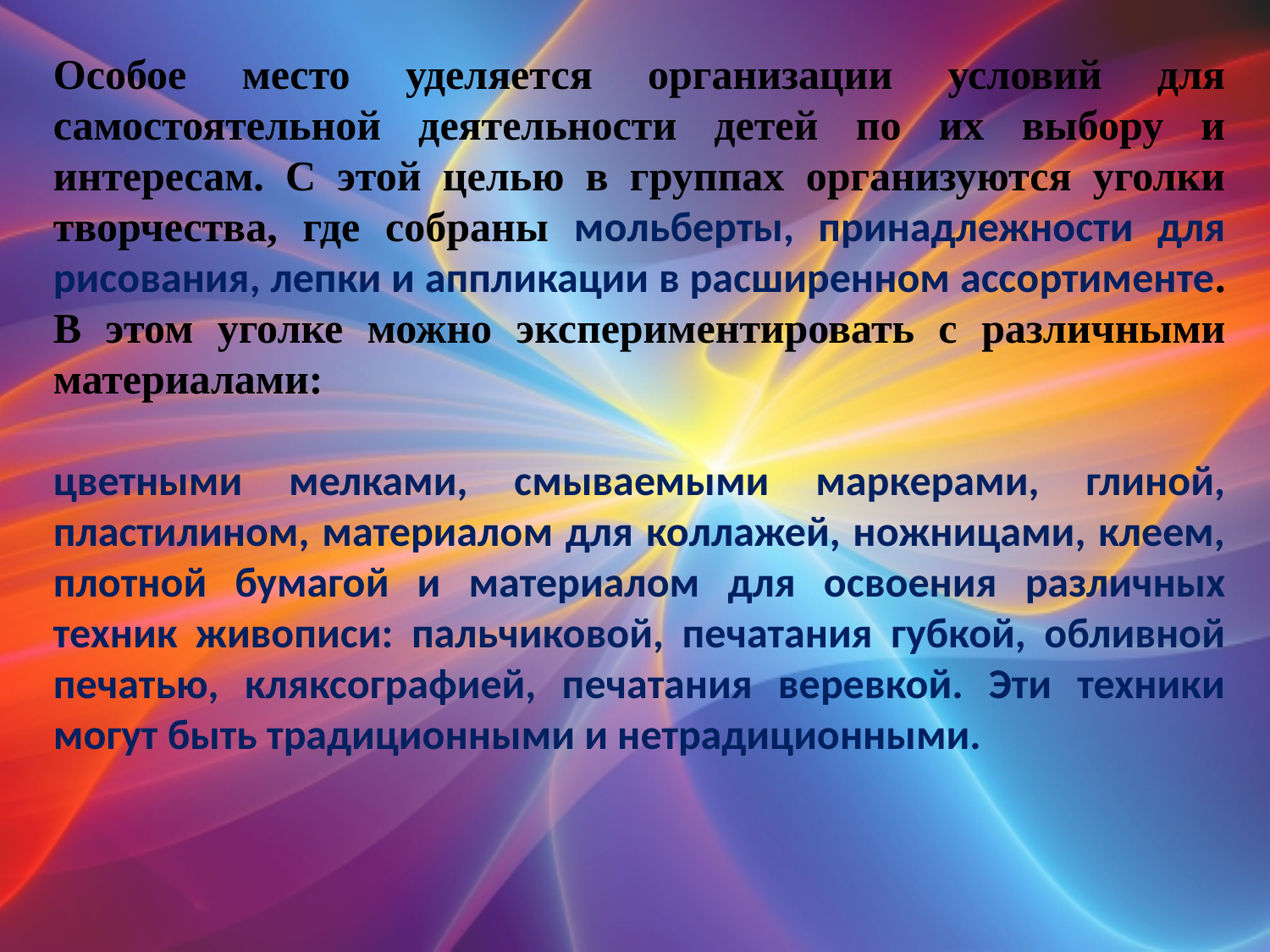

Особое место уделяется организации условий для самостоятельной деятельности детей по их выбору и интересам. С этой целью в группах организуются уголки творчества, где собраны мольберты, принадлежности для рисования, лепки и аппликации в расширенном ассортименте. В этом уголке можно экспериментировать с различными материалами:

цветными мелками, смываемыми маркерами, глиной, пластилином, материалом для коллажей, ножницами, клеем, плотной бумагой и материалом для освоения различных техник живописи: пальчиковой, печатания губкой, обливной печатью, кляксографией, печатания веревкой. Эти техники могут быть традиционными и нетрадиционными.